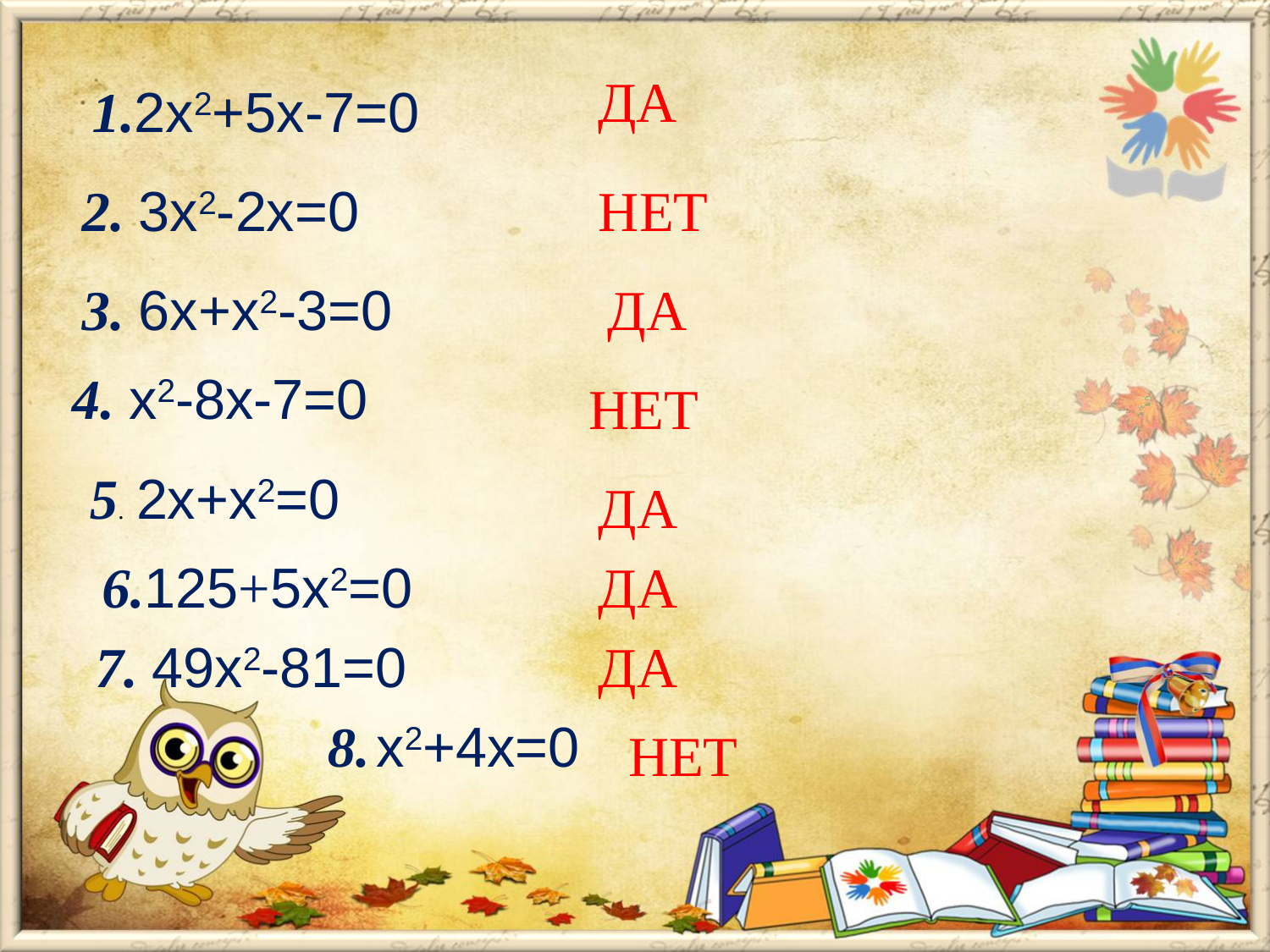

ДА
1.2x2+5x-7=0

2. 3x2-2x=0

НЕТ
3. 6x+x2-3=0
ДА
4. x2-8x-7=0

НЕТ
5.  2x+x2=0
ДА
6.125+5x2=0
ДА
7. 49x2-81=0
ДА
8. x2+4x=0
НЕТ